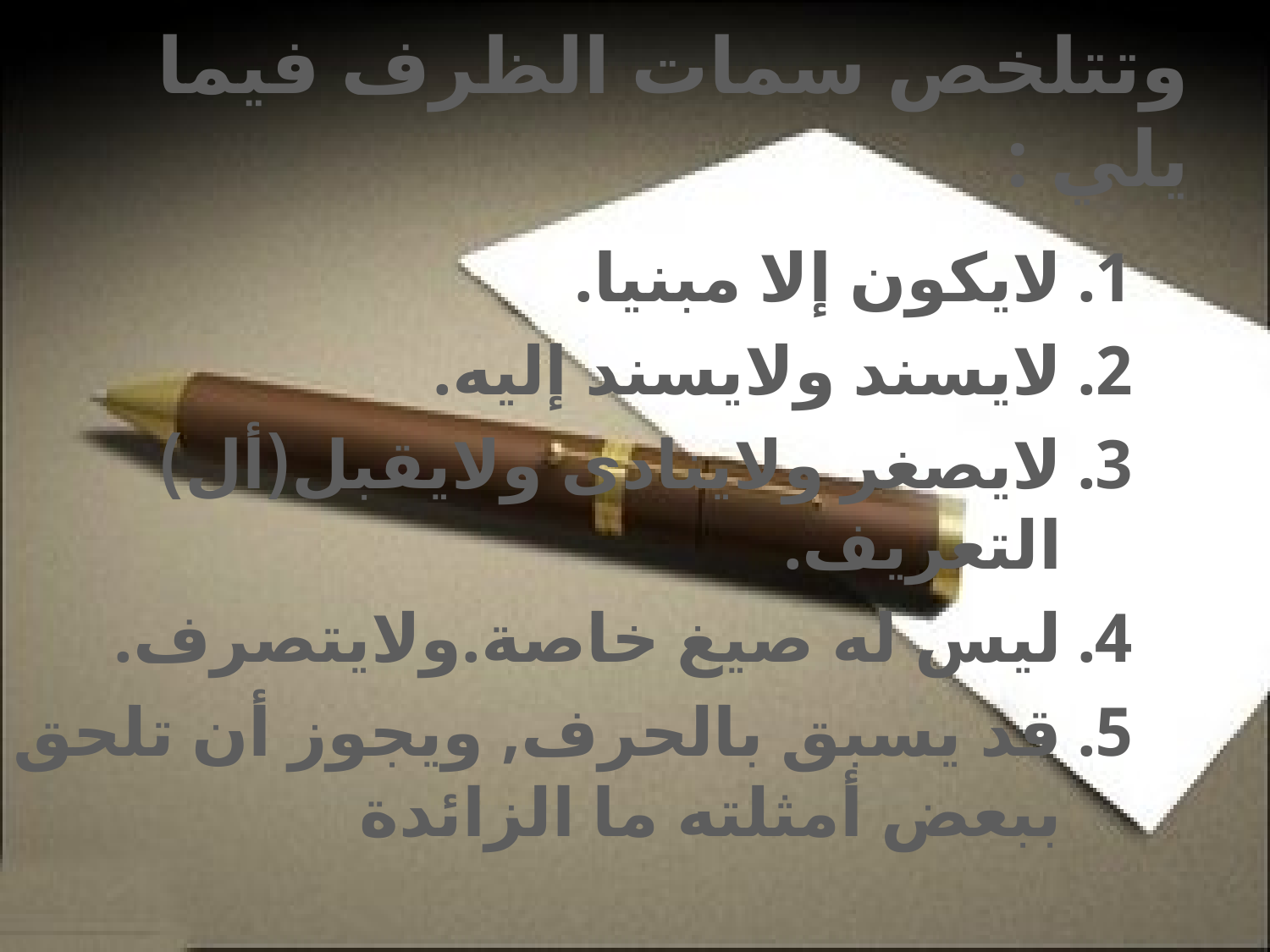

وتتلخص سمات الظرف فيما يلي :
لايكون إلا مبنيا.
لايسند ولايسند إليه.
لايصغر ولاينادى ولايقبل(أل) التعريف.
ليس له صيغ خاصة.ولايتصرف.
قد يسبق بالحرف, ويجوز أن تلحق ببعض أمثلته ما الزائدة